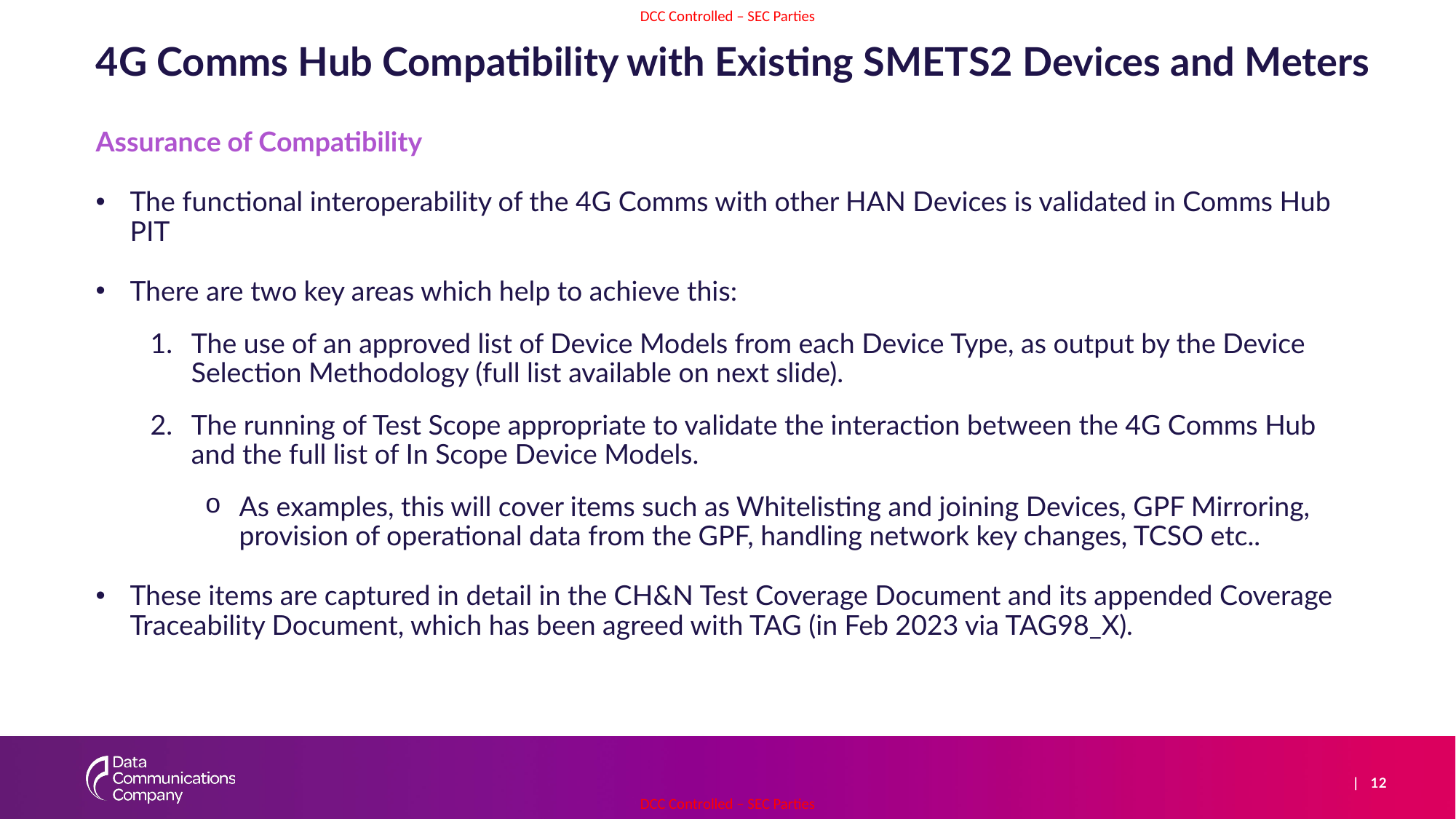

# 4G Comms Hub Compatibility with Existing SMETS2 Devices and Meters
Assurance of Compatibility
The functional interoperability of the 4G Comms with other HAN Devices is validated in Comms Hub PIT
There are two key areas which help to achieve this:
The use of an approved list of Device Models from each Device Type, as output by the Device Selection Methodology (full list available on next slide).
The running of Test Scope appropriate to validate the interaction between the 4G Comms Hub and the full list of In Scope Device Models.
As examples, this will cover items such as Whitelisting and joining Devices, GPF Mirroring, provision of operational data from the GPF, handling network key changes, TCSO etc..
These items are captured in detail in the CH&N Test Coverage Document and its appended Coverage Traceability Document, which has been agreed with TAG (in Feb 2023 via TAG98_X).